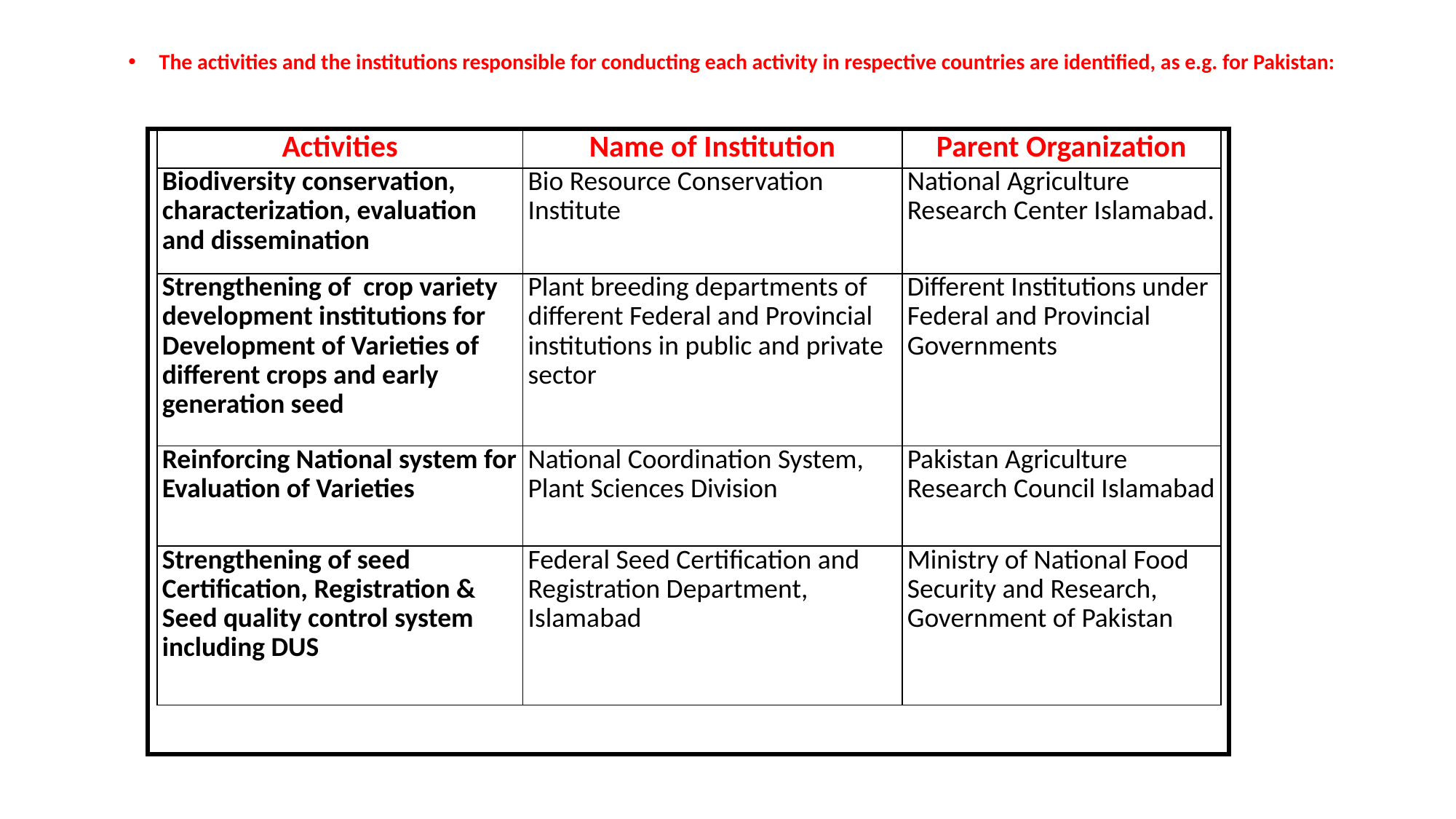

# The activities and the institutions responsible for conducting each activity in respective countries are identified, as e.g. for Pakistan:
|  |
| --- |
| Activities | Name of Institution | Parent Organization |
| --- | --- | --- |
| Biodiversity conservation, characterization, evaluation and dissemination | Bio Resource Conservation Institute | National Agriculture Research Center Islamabad. |
| Strengthening of crop variety development institutions for Development of Varieties of different crops and early generation seed | Plant breeding departments of different Federal and Provincial institutions in public and private sector | Different Institutions under Federal and Provincial Governments |
| Reinforcing National system for Evaluation of Varieties | National Coordination System, Plant Sciences Division | Pakistan Agriculture Research Council Islamabad |
| Strengthening of seed Certification, Registration & Seed quality control system including DUS | Federal Seed Certification and Registration Department, Islamabad | Ministry of National Food Security and Research, Government of Pakistan |